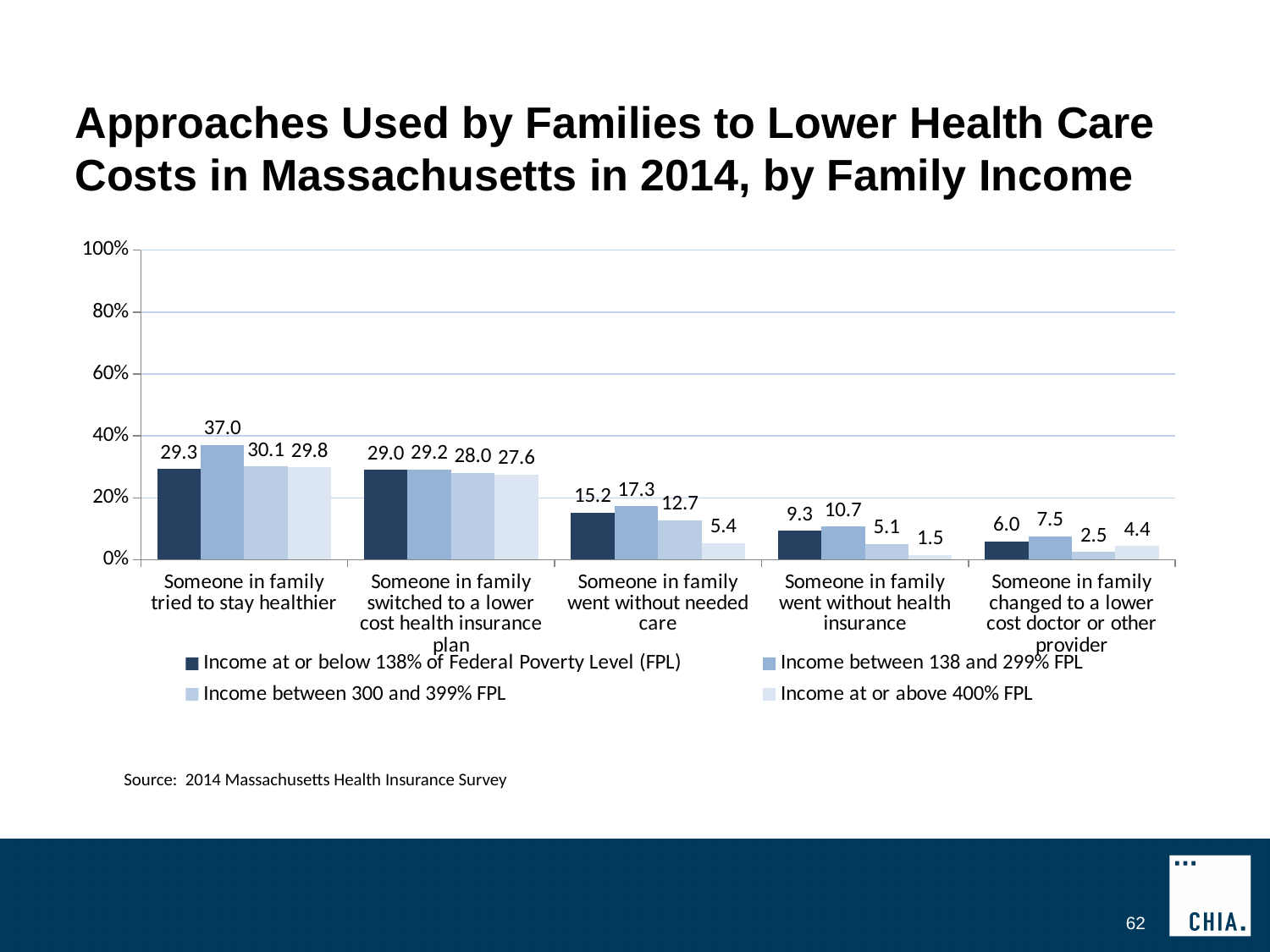

# Approaches Used by Families to Lower Health Care Costs in Massachusetts in 2014, by Family Income

### Chart

| Category | Income at or below 138% of Federal Poverty Level (FPL) | Income between 138 and 299% FPL | Income between 300 and 399% FPL | Income at or above 400% FPL |
|---|---|---|---|---|
| Someone in family tried to stay healthier | 29.299999999999997 | 37.0 | 30.099999999999998 | 29.799999999999997 |
| Someone in family switched to a lower cost health insurance plan | 28.999999999999996 | 29.2 | 28.000000000000004 | 27.6 |
| Someone in family went without needed care | 15.2 | 17.299999999999997 | 12.7 | 5.4 |
| Someone in family went without health insurance | 9.3 | 10.7 | 5.1 | 1.5 |
| Someone in family changed to a lower cost doctor or other provider | 6.0 | 7.5 | 2.5 | 4.3999999999999995 |
Source:  2014 Massachusetts Health Insurance Survey
62